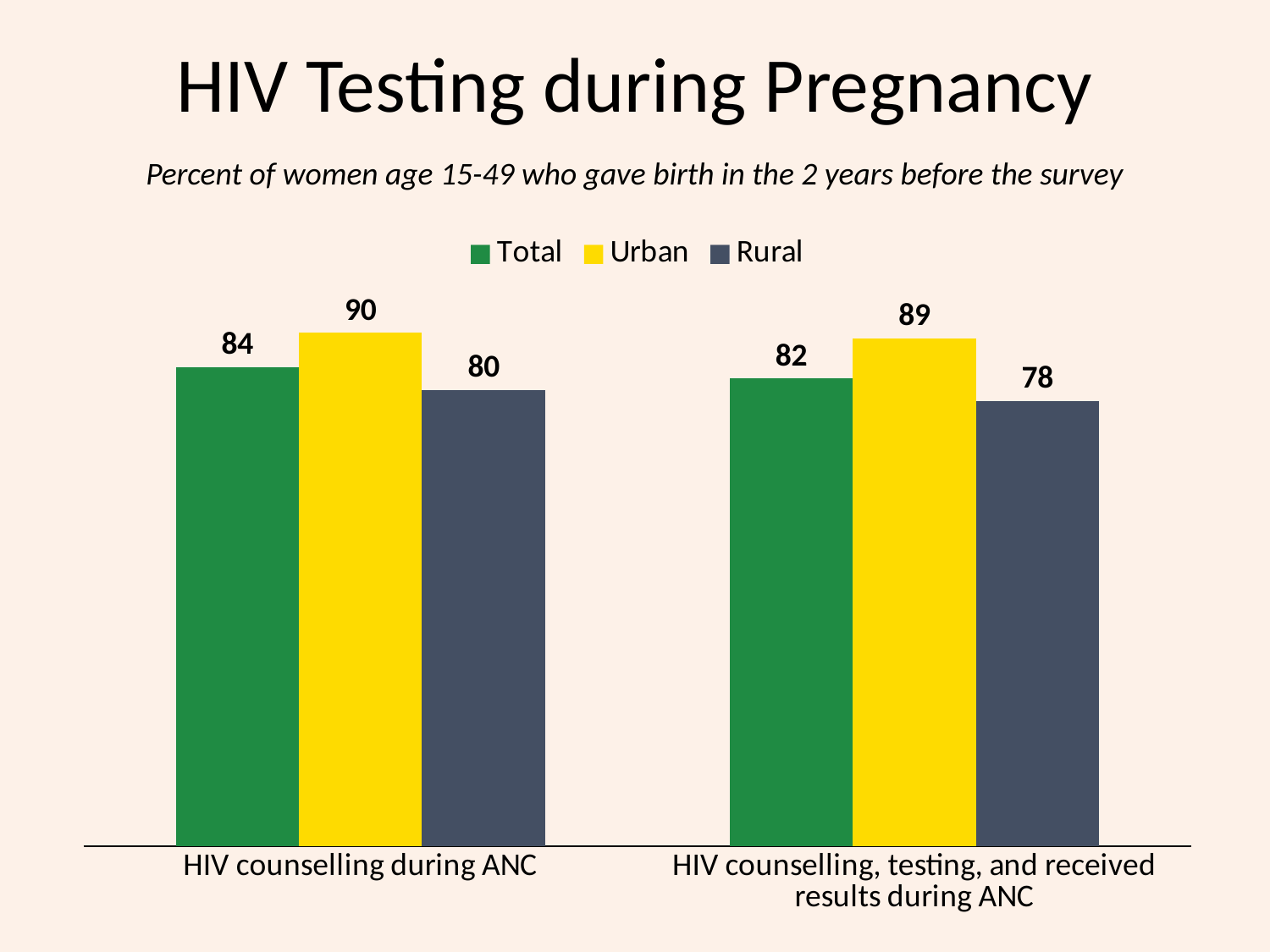

# HIV Testing during Pregnancy
Percent of women age 15-49 who gave birth in the 2 years before the survey

### Chart

| Category | Total | Urban | Rural |
|---|---|---|---|
| HIV counselling during ANC | 84.0 | 90.0 | 80.0 |
| HIV counselling, testing, and received results during ANC | 82.0 | 89.0 | 78.0 |